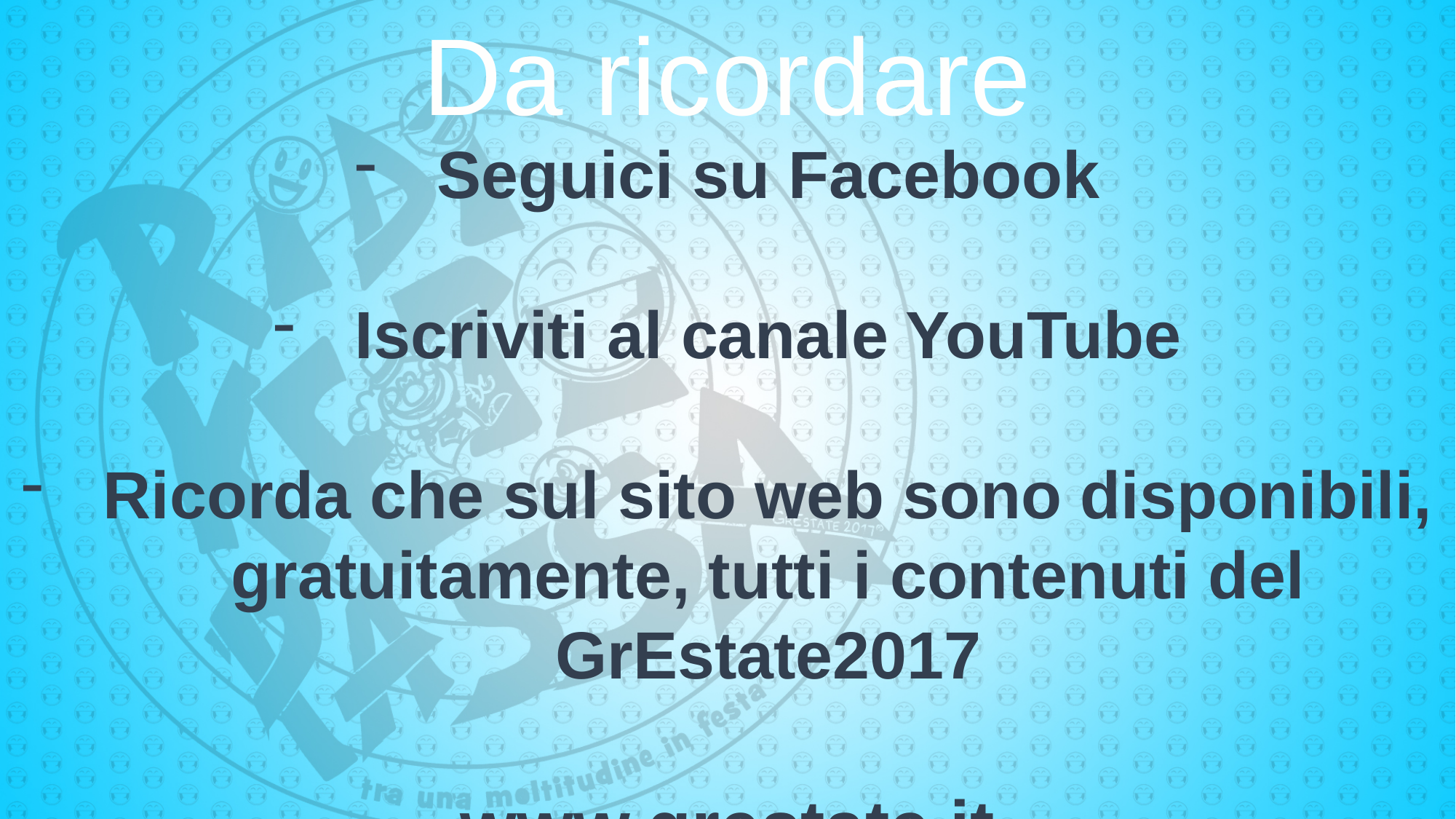

Da ricordare
Seguici su Facebook

Iscriviti al canale YouTube

Ricorda che sul sito web sono disponibili, gratuitamente, tutti i contenuti del GrEstate2017

www.grestate.it